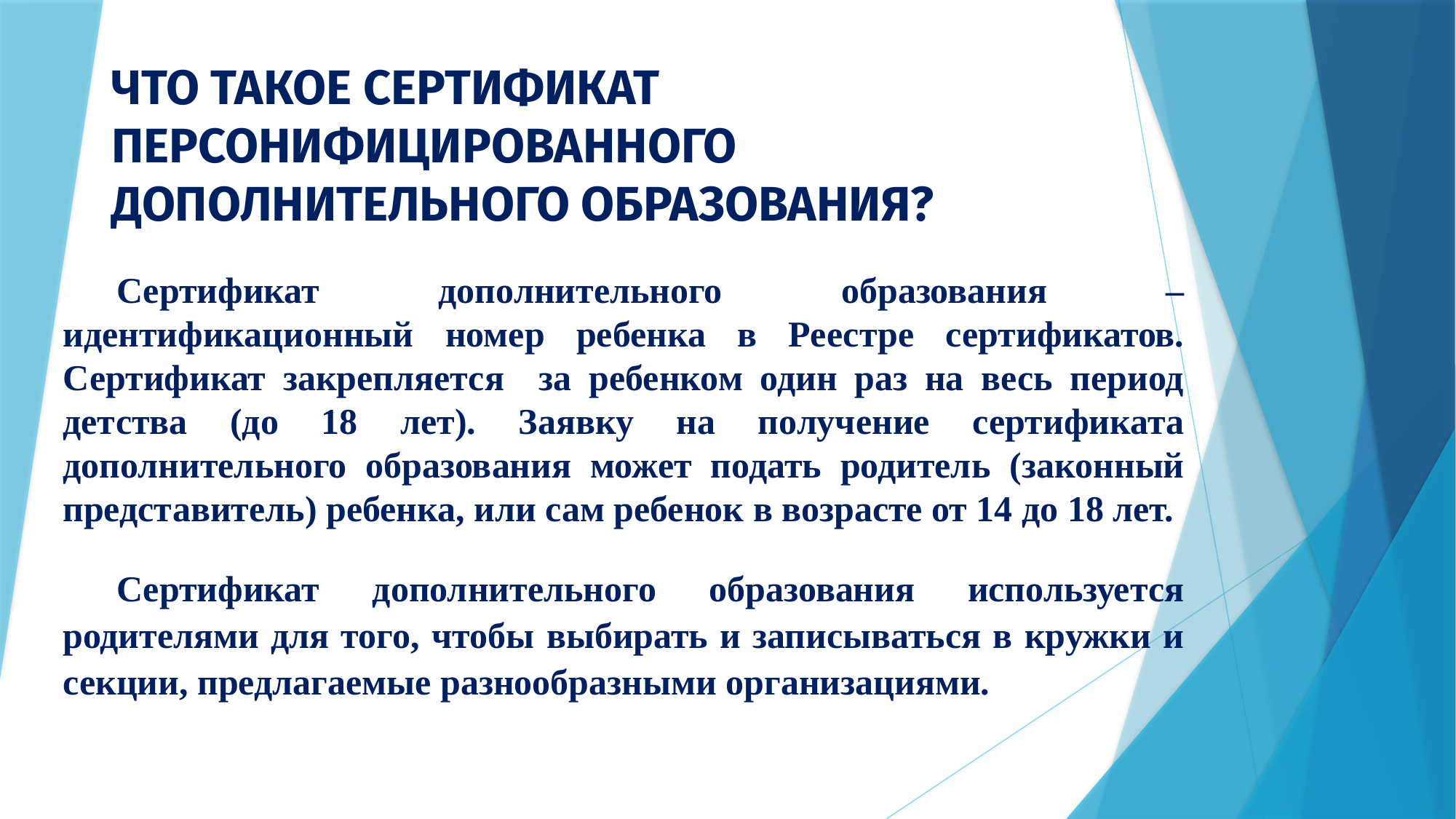

# ЧТО ТАКОЕ СЕРТИФИКАТ ПЕРСОНИФИЦИРОВАННОГО ДОПОЛНИТЕЛЬНОГО ОБРАЗОВАНИЯ?
Сертификат дополнительного образования – идентификационный номер ребенка в Реестре сертификатов. Сертификат закрепляется  за ребенком один раз на весь период детства (до 18 лет). Заявку на получение сертификата дополнительного образования может подать родитель (законный представитель) ребенка, или сам ребенок в возрасте от 14 до 18 лет.
Сертификат дополнительного образования используется родителями для того, чтобы выбирать и записываться в кружки и секции, предлагаемые разнообразными организациями.